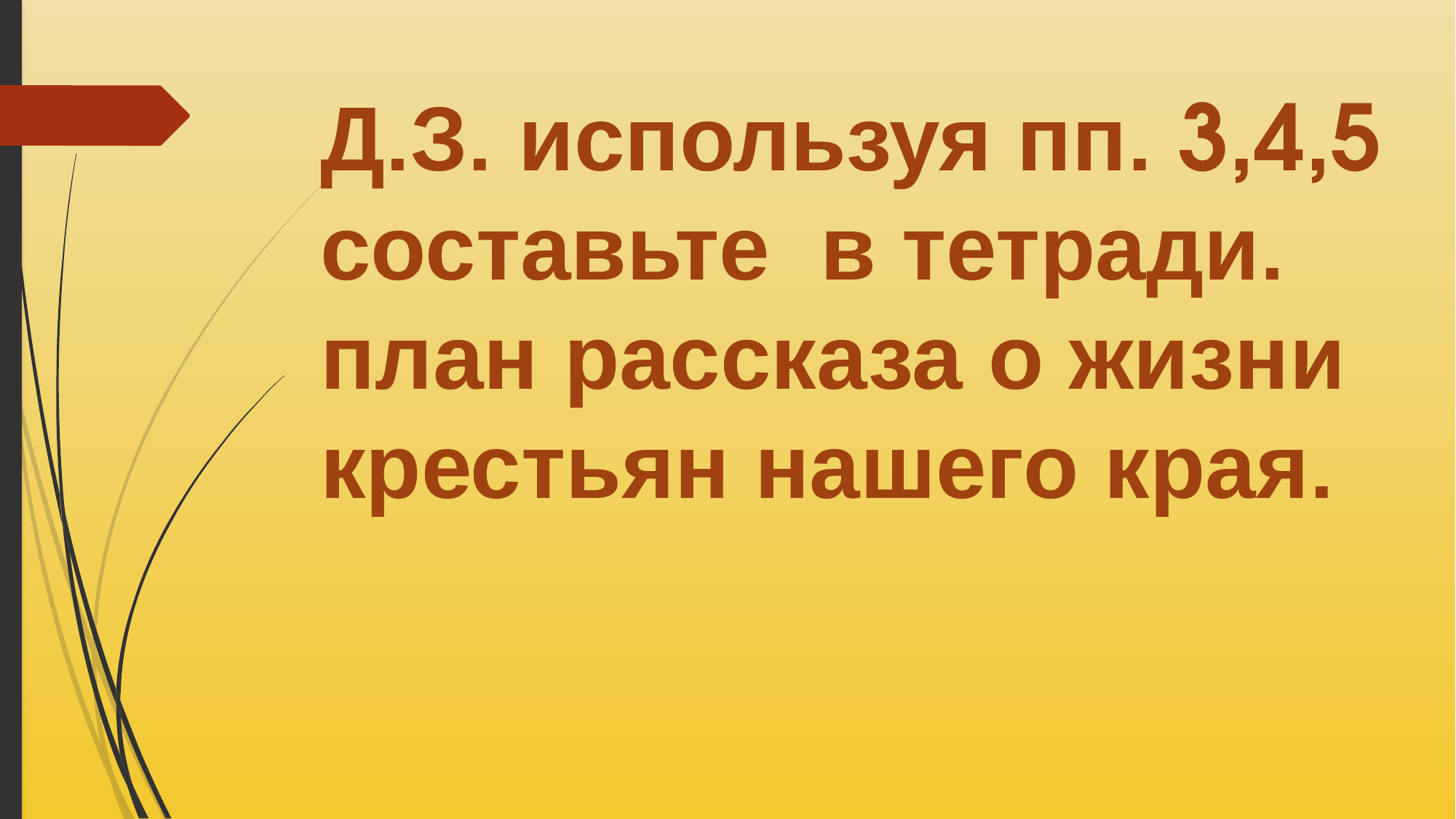

# Д.З. используя пп. 3,4,5 составьте  в тетради. план рассказа о жизни крестьян нашего края.